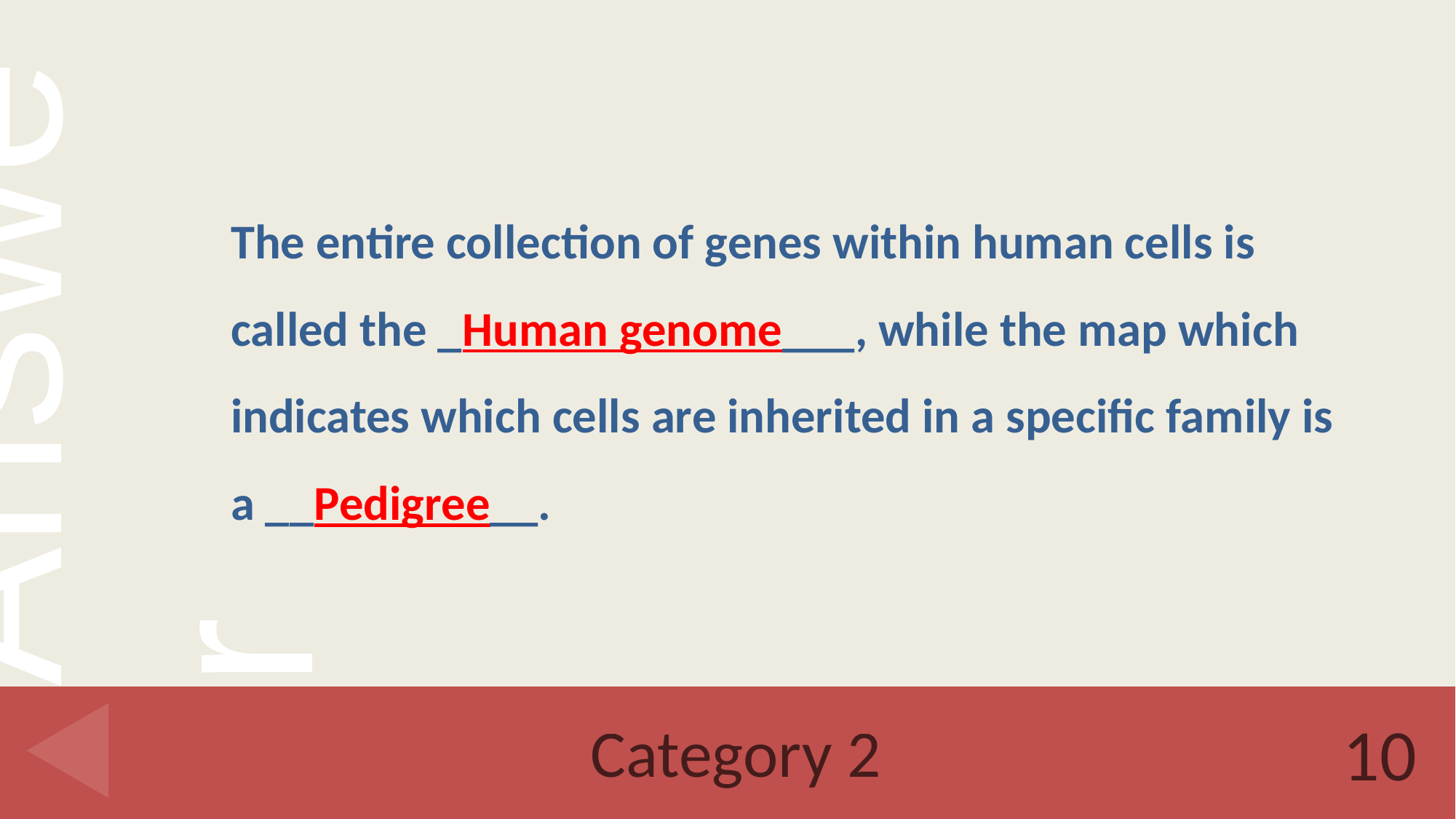

The entire collection of genes within human cells is called the _Human genome___, while the map which indicates which cells are inherited in a specific family is a __Pedigree__.
# Category 2
10